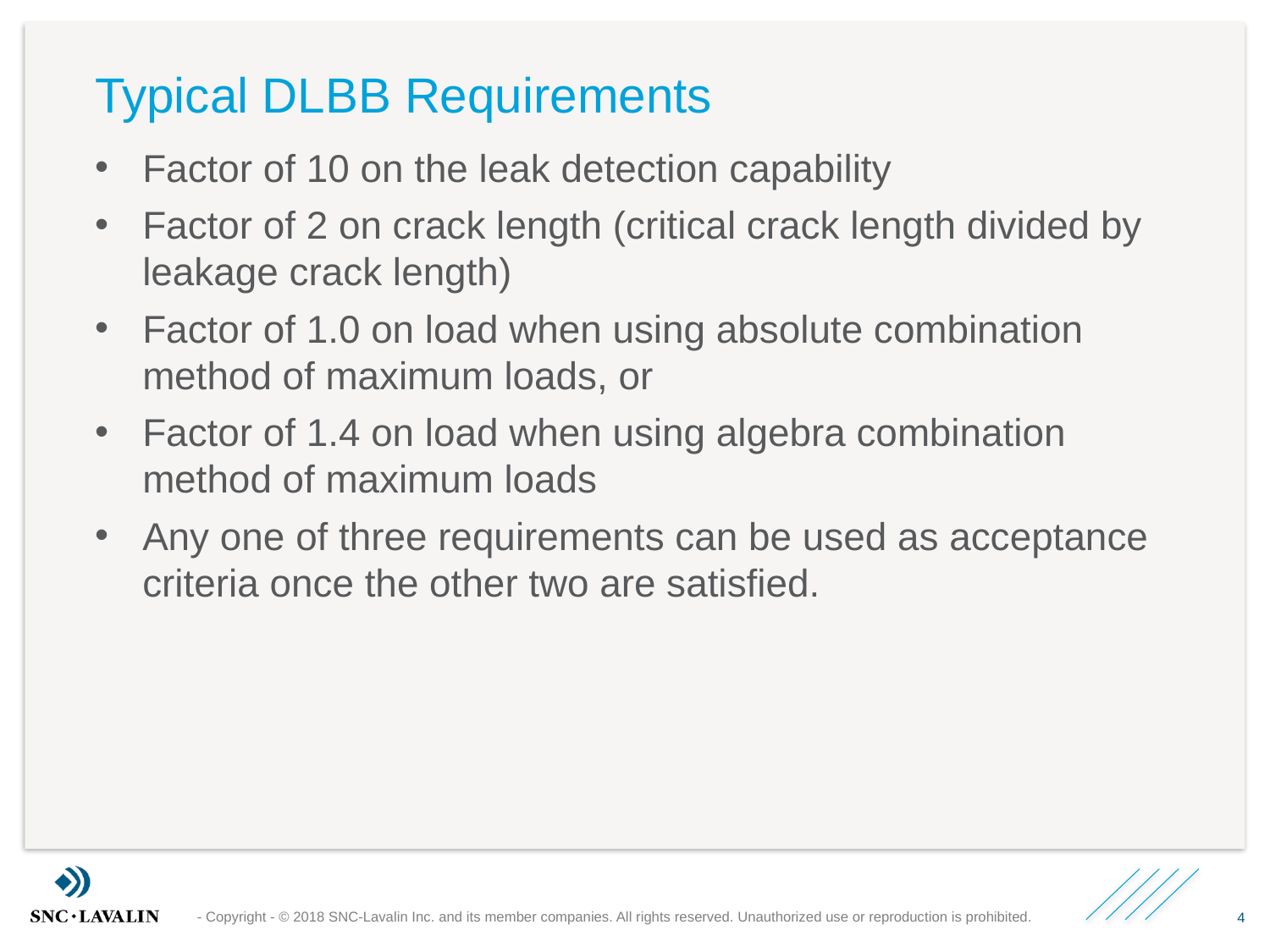

# Typical DLBB Requirements
Factor of 10 on the leak detection capability
Factor of 2 on crack length (critical crack length divided by leakage crack length)
Factor of 1.0 on load when using absolute combination method of maximum loads, or
Factor of 1.4 on load when using algebra combination method of maximum loads
Any one of three requirements can be used as acceptance criteria once the other two are satisfied.
- Copyright - © 2018 SNC-Lavalin Inc. and its member companies. All rights reserved. Unauthorized use or reproduction is prohibited.
4